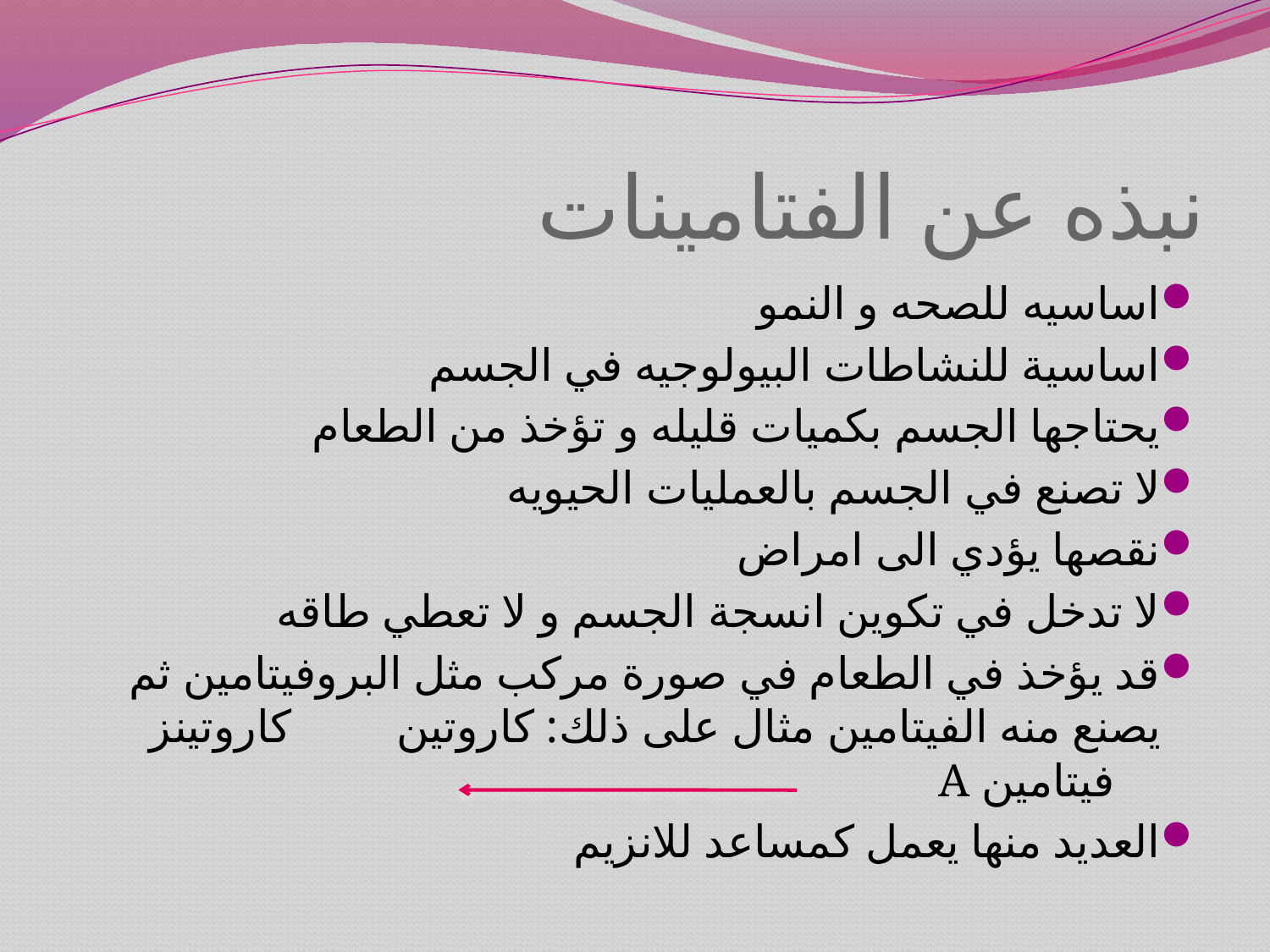

# نبذه عن الفتامينات
اساسيه للصحه و النمو
اساسية للنشاطات البيولوجيه في الجسم
يحتاجها الجسم بكميات قليله و تؤخذ من الطعام
لا تصنع في الجسم بالعمليات الحيويه
نقصها يؤدي الى امراض
لا تدخل في تكوين انسجة الجسم و لا تعطي طاقه
قد يؤخذ في الطعام في صورة مركب مثل البروفيتامين ثم يصنع منه الفيتامين مثال على ذلك: كاروتين         كاروتينز           فيتامين A
العديد منها يعمل كمساعد للانزيم